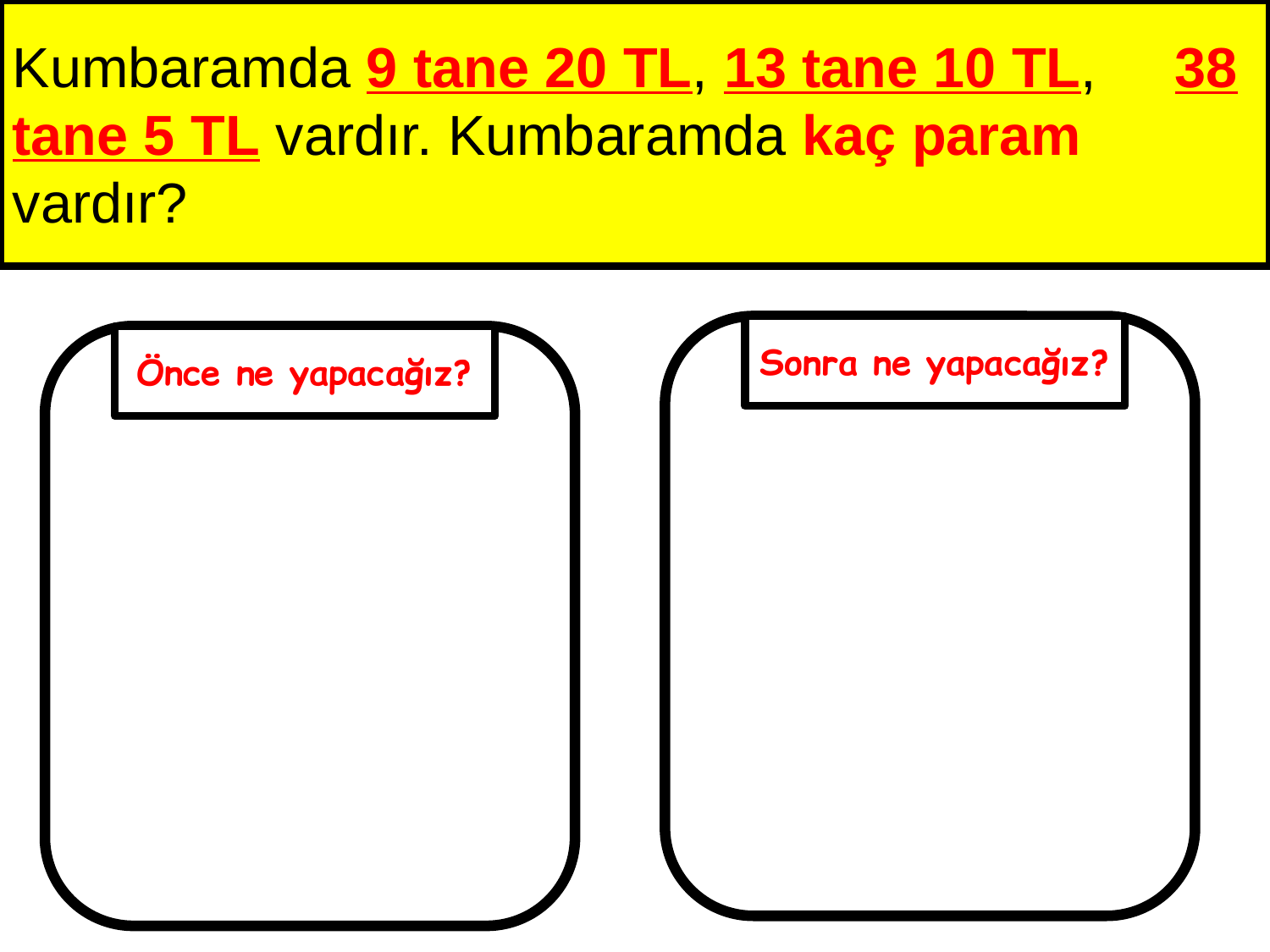

Kumbaramda 9 tane 20 TL, 13 tane 10 TL,     38 tane 5 TL vardır. Kumbaramda kaç param vardır?

Sonra ne yapacağız?

Önce ne yapacağız?